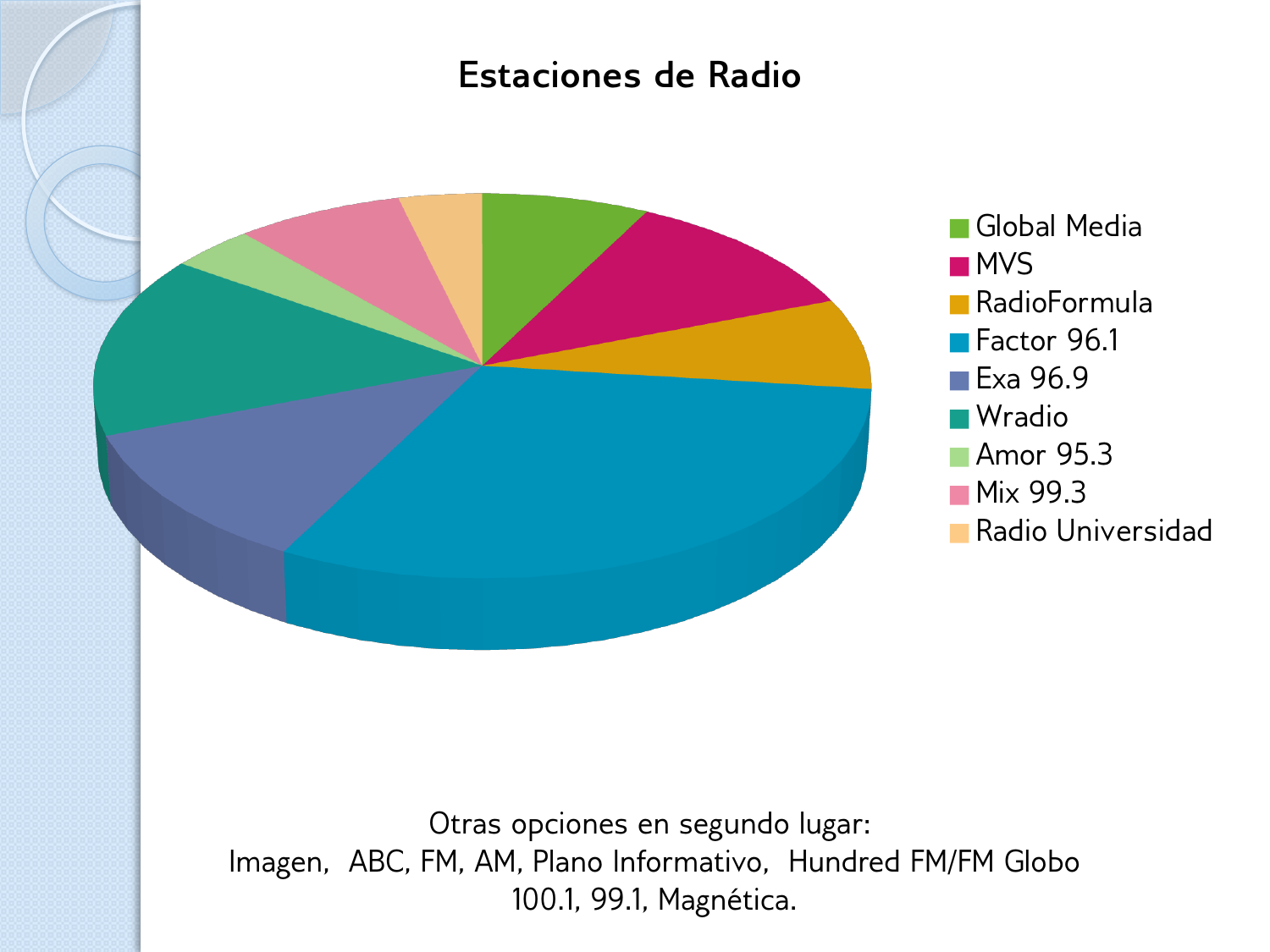

[unsupported chart]

Otras opciones en segundo lugar:
Imagen,  ABC, FM, AM, Plano Informativo,  Hundred FM/FM Globo 100.1, 99.1, Magnética.